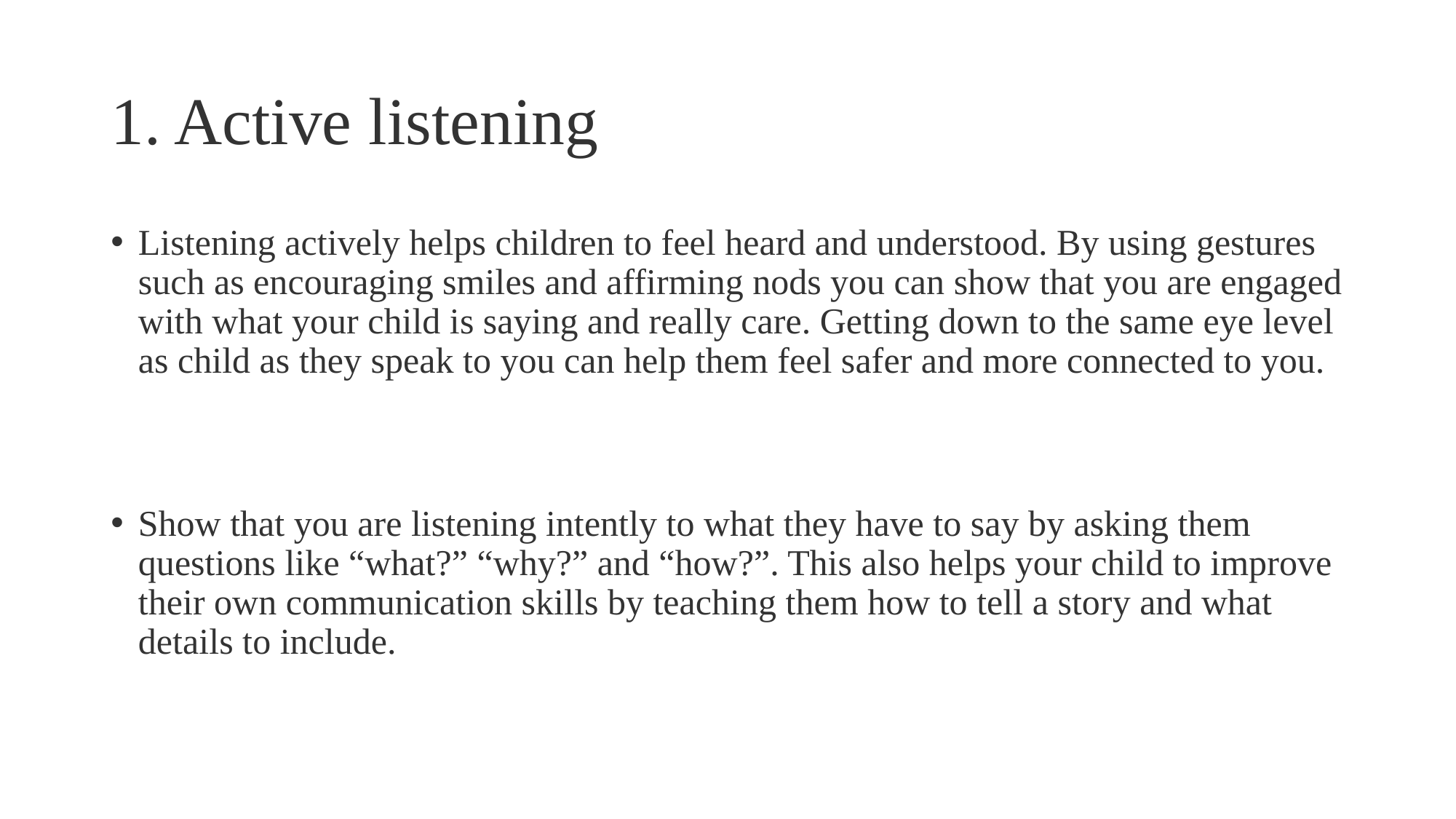

# 1. Active listening
Listening actively helps children to feel heard and understood. By using gestures such as encouraging smiles and affirming nods you can show that you are engaged with what your child is saying and really care. Getting down to the same eye level as child as they speak to you can help them feel safer and more connected to you.

Show that you are listening intently to what they have to say by asking them questions like “what?” “why?” and “how?”. This also helps your child to improve their own communication skills by teaching them how to tell a story and what details to include.